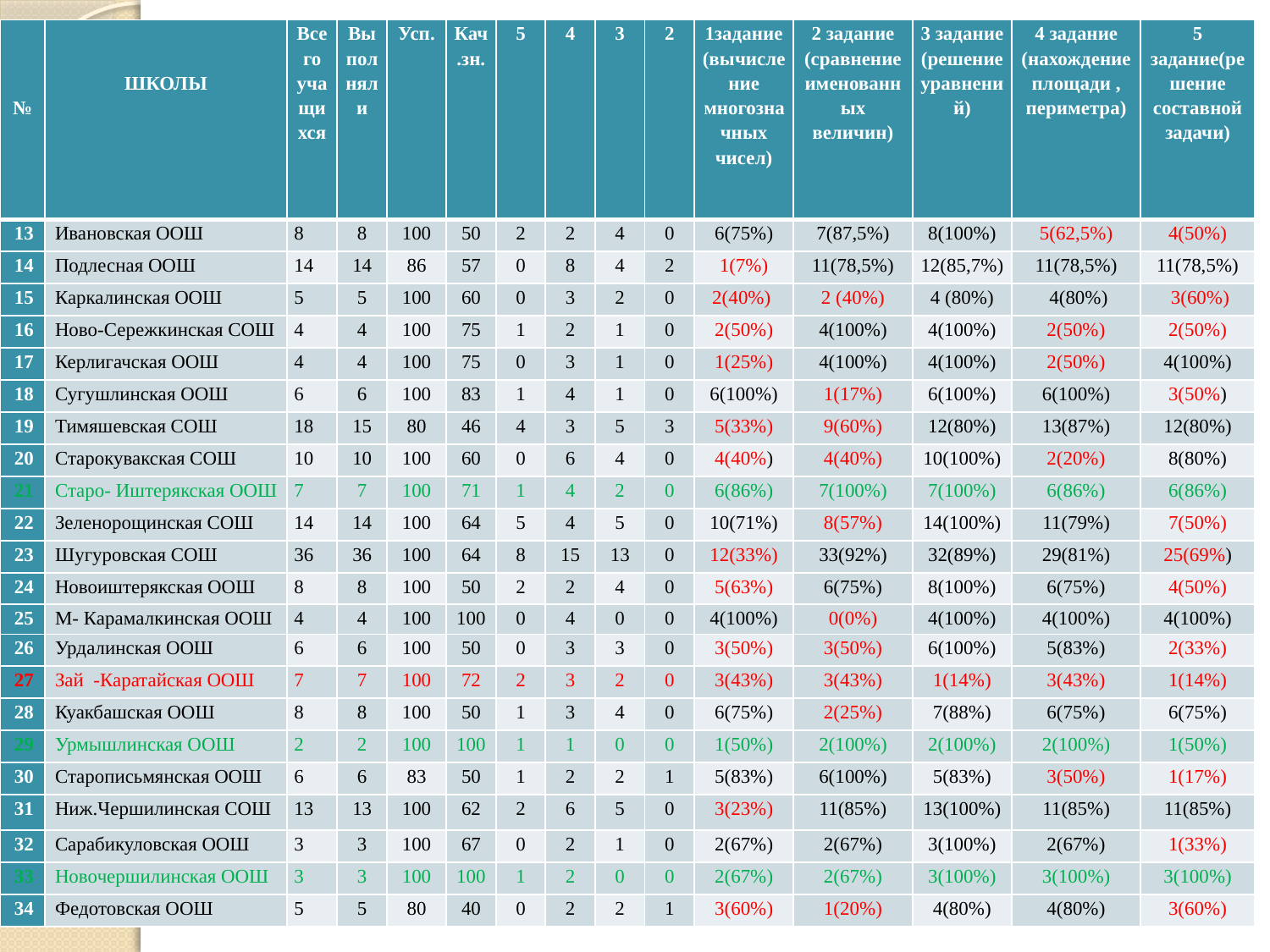

| № | ШКОЛЫ | Всего учащихся | Выполняли | Усп. | Кач.зн. | 5 | 4 | 3 | 2 | 1задание (вычисление многозначных чисел) | 2 задание (сравнение именованных величин) | 3 задание (решение уравнений) | 4 задание (нахождение площади , периметра) | 5 задание(решение составной задачи) |
| --- | --- | --- | --- | --- | --- | --- | --- | --- | --- | --- | --- | --- | --- | --- |
| 13 | Ивановская ООШ | 8 | 8 | 100 | 50 | 2 | 2 | 4 | 0 | 6(75%) | 7(87,5%) | 8(100%) | 5(62,5%) | 4(50%) |
| 14 | Подлесная ООШ | 14 | 14 | 86 | 57 | 0 | 8 | 4 | 2 | 1(7%) | 11(78,5%) | 12(85,7%) | 11(78,5%) | 11(78,5%) |
| 15 | Каркалинская ООШ | 5 | 5 | 100 | 60 | 0 | 3 | 2 | 0 | 2(40%) | 2 (40%) | 4 (80%) | 4(80%) | 3(60%) |
| 16 | Ново-Сережкинская СОШ | 4 | 4 | 100 | 75 | 1 | 2 | 1 | 0 | 2(50%) | 4(100%) | 4(100%) | 2(50%) | 2(50%) |
| 17 | Керлигачская ООШ | 4 | 4 | 100 | 75 | 0 | 3 | 1 | 0 | 1(25%) | 4(100%) | 4(100%) | 2(50%) | 4(100%) |
| 18 | Сугушлинская ООШ | 6 | 6 | 100 | 83 | 1 | 4 | 1 | 0 | 6(100%) | 1(17%) | 6(100%) | 6(100%) | 3(50%) |
| 19 | Тимяшевская СОШ | 18 | 15 | 80 | 46 | 4 | 3 | 5 | 3 | 5(33%) | 9(60%) | 12(80%) | 13(87%) | 12(80%) |
| 20 | Старокувакская СОШ | 10 | 10 | 100 | 60 | 0 | 6 | 4 | 0 | 4(40%) | 4(40%) | 10(100%) | 2(20%) | 8(80%) |
| 21 | Старо- Иштерякская ООШ | 7 | 7 | 100 | 71 | 1 | 4 | 2 | 0 | 6(86%) | 7(100%) | 7(100%) | 6(86%) | 6(86%) |
| 22 | Зеленорощинская СОШ | 14 | 14 | 100 | 64 | 5 | 4 | 5 | 0 | 10(71%) | 8(57%) | 14(100%) | 11(79%) | 7(50%) |
| 23 | Шугуровская СОШ | 36 | 36 | 100 | 64 | 8 | 15 | 13 | 0 | 12(33%) | 33(92%) | 32(89%) | 29(81%) | 25(69%) |
| 24 | Новоиштерякская ООШ | 8 | 8 | 100 | 50 | 2 | 2 | 4 | 0 | 5(63%) | 6(75%) | 8(100%) | 6(75%) | 4(50%) |
| 25 | М- Карамалкинская ООШ | 4 | 4 | 100 | 100 | 0 | 4 | 0 | 0 | 4(100%) | 0(0%) | 4(100%) | 4(100%) | 4(100%) |
| 26 | Урдалинская ООШ | 6 | 6 | 100 | 50 | 0 | 3 | 3 | 0 | 3(50%) | 3(50%) | 6(100%) | 5(83%) | 2(33%) |
| 27 | Зай -Каратайская ООШ | 7 | 7 | 100 | 72 | 2 | 3 | 2 | 0 | 3(43%) | 3(43%) | 1(14%) | 3(43%) | 1(14%) |
| 28 | Куакбашская ООШ | 8 | 8 | 100 | 50 | 1 | 3 | 4 | 0 | 6(75%) | 2(25%) | 7(88%) | 6(75%) | 6(75%) |
| 29 | Урмышлинская ООШ | 2 | 2 | 100 | 100 | 1 | 1 | 0 | 0 | 1(50%) | 2(100%) | 2(100%) | 2(100%) | 1(50%) |
| 30 | Старописьмянская ООШ | 6 | 6 | 83 | 50 | 1 | 2 | 2 | 1 | 5(83%) | 6(100%) | 5(83%) | 3(50%) | 1(17%) |
| 31 | Ниж.Чершилинская СОШ | 13 | 13 | 100 | 62 | 2 | 6 | 5 | 0 | 3(23%) | 11(85%) | 13(100%) | 11(85%) | 11(85%) |
| 32 | Сарабикуловская ООШ | 3 | 3 | 100 | 67 | 0 | 2 | 1 | 0 | 2(67%) | 2(67%) | 3(100%) | 2(67%) | 1(33%) |
| 33 | Новочершилинская ООШ | 3 | 3 | 100 | 100 | 1 | 2 | 0 | 0 | 2(67%) | 2(67%) | 3(100%) | 3(100%) | 3(100%) |
| 34 | Федотовская ООШ | 5 | 5 | 80 | 40 | 0 | 2 | 2 | 1 | 3(60%) | 1(20%) | 4(80%) | 4(80%) | 3(60%) |
#